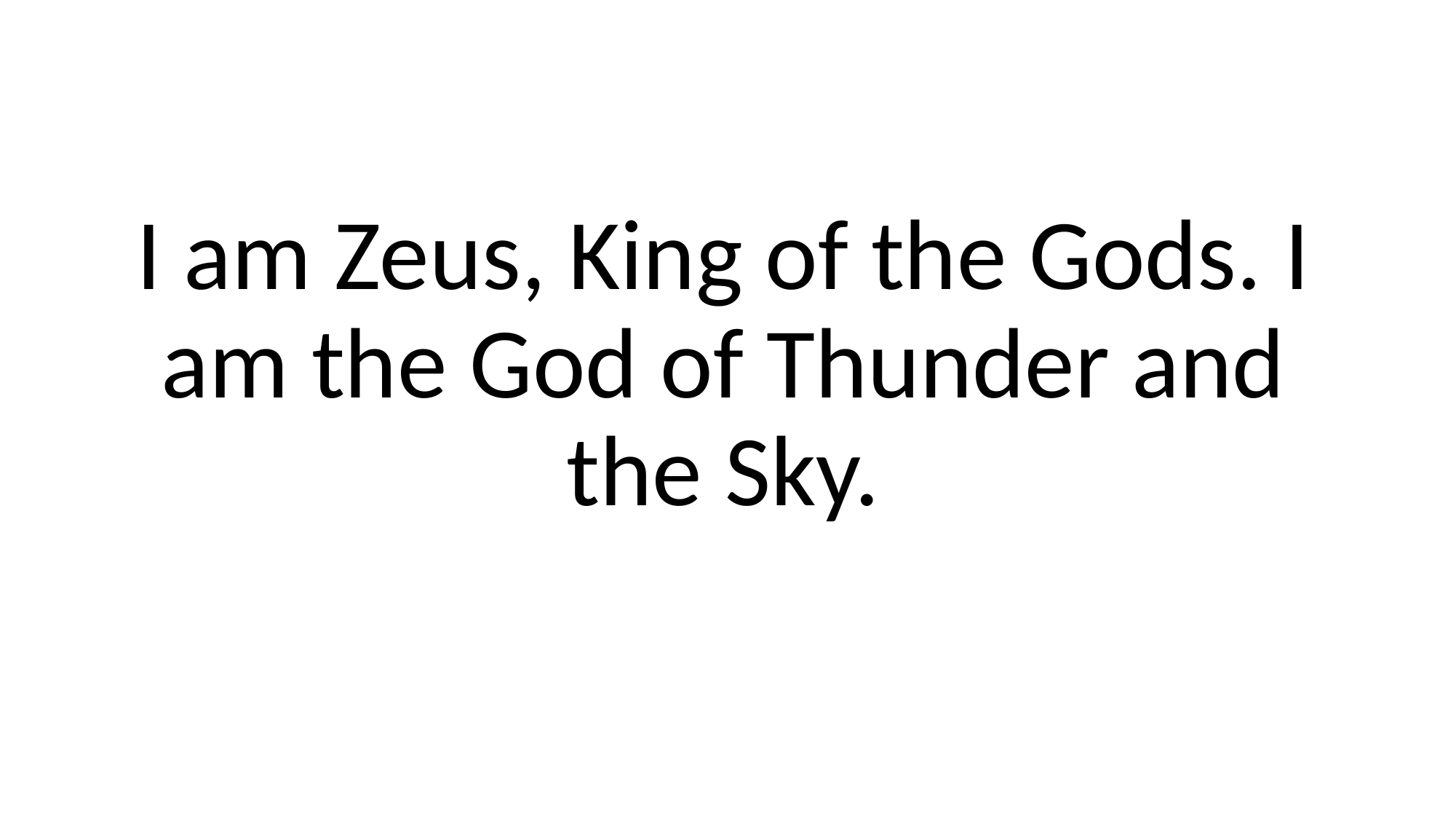

# I am Zeus, King of the Gods. I am the God of Thunder and the Sky.